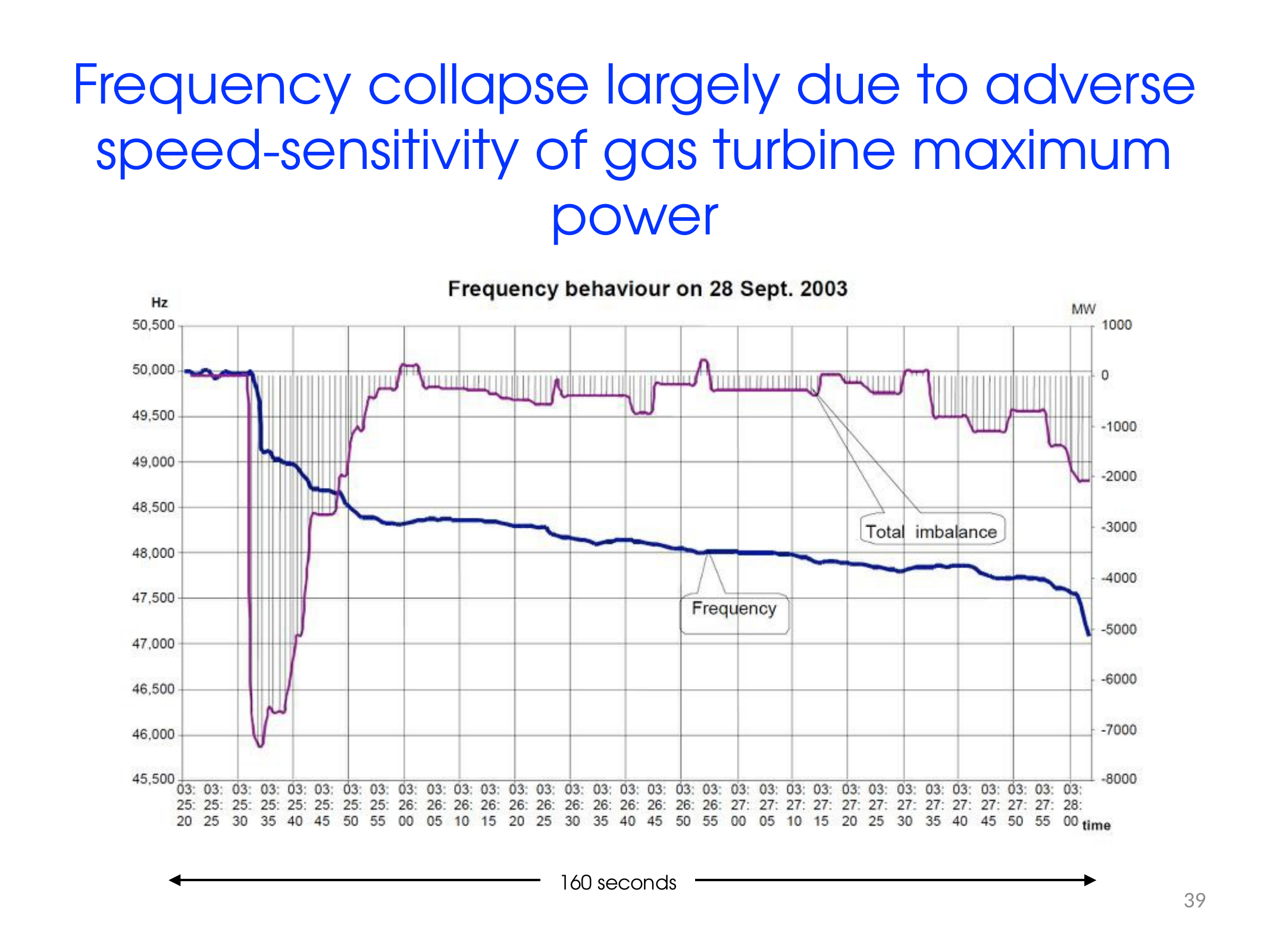

Frequency collapse largely due to adverse speed-sensitivity of gas turbine maximum power

160 seconds

39